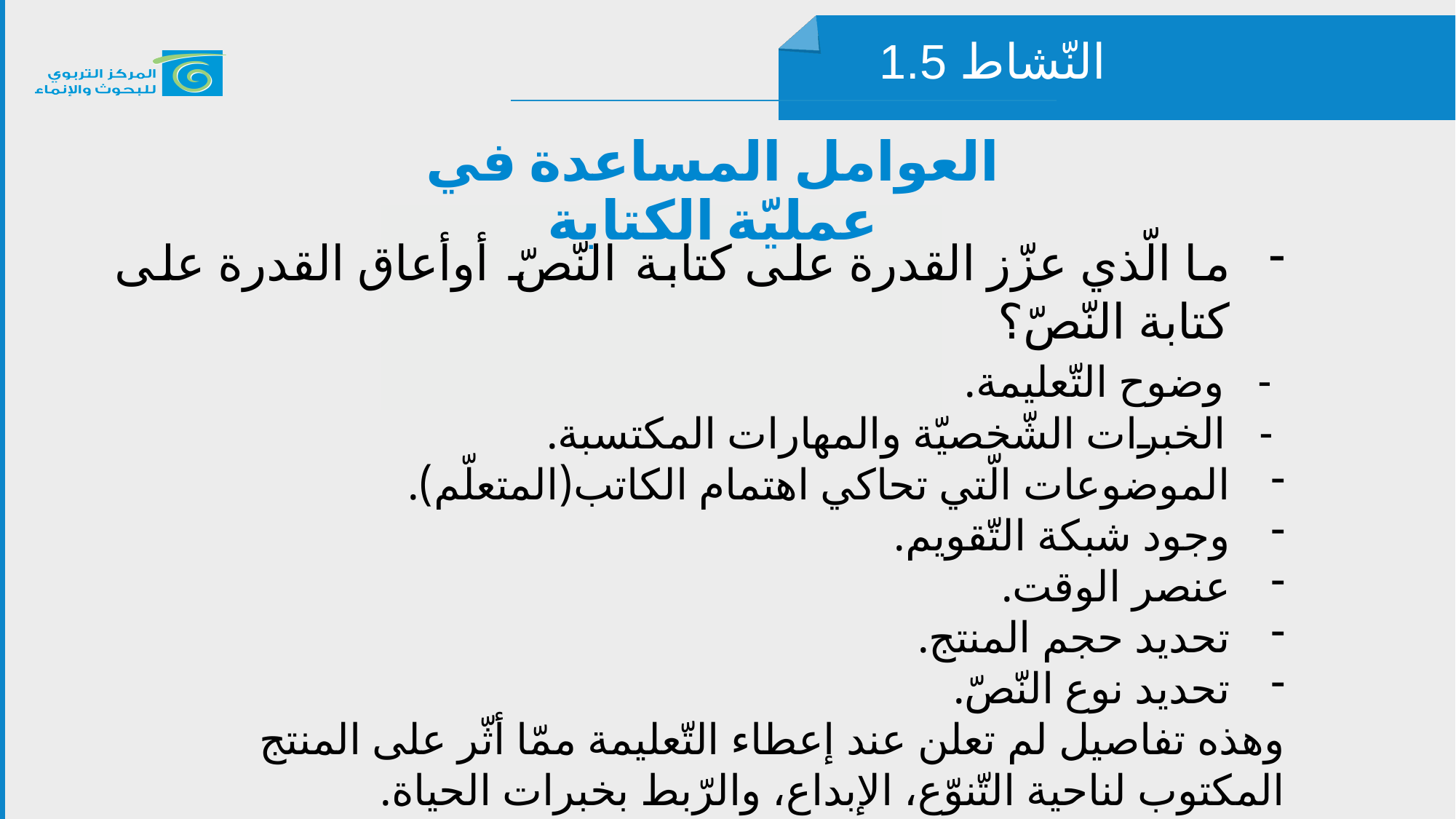

النّشاط 1.5
العوامل المساعدة في عمليّة الكتابة

ما الّذي عزّز القدرة على كتابة النّصّ  أوأعاق القدرة على كتابة النّصّ؟
 -   وضوح التّعليمة.
 -   الخبرات الشّخصيّة والمهارات المكتسبة.
الموضوعات الّتي تحاكي اهتمام الكاتب(المتعلّم).
وجود شبكة التّقويم.
عنصر الوقت.
تحديد حجم المنتج.
تحديد نوع النّصّ.
وهذه تفاصيل لم تعلن عند إعطاء التّعليمة ممّا أثّر على المنتج المكتوب لناحية التّنوّع، الإبداع، والرّبط بخبرات الحياة.